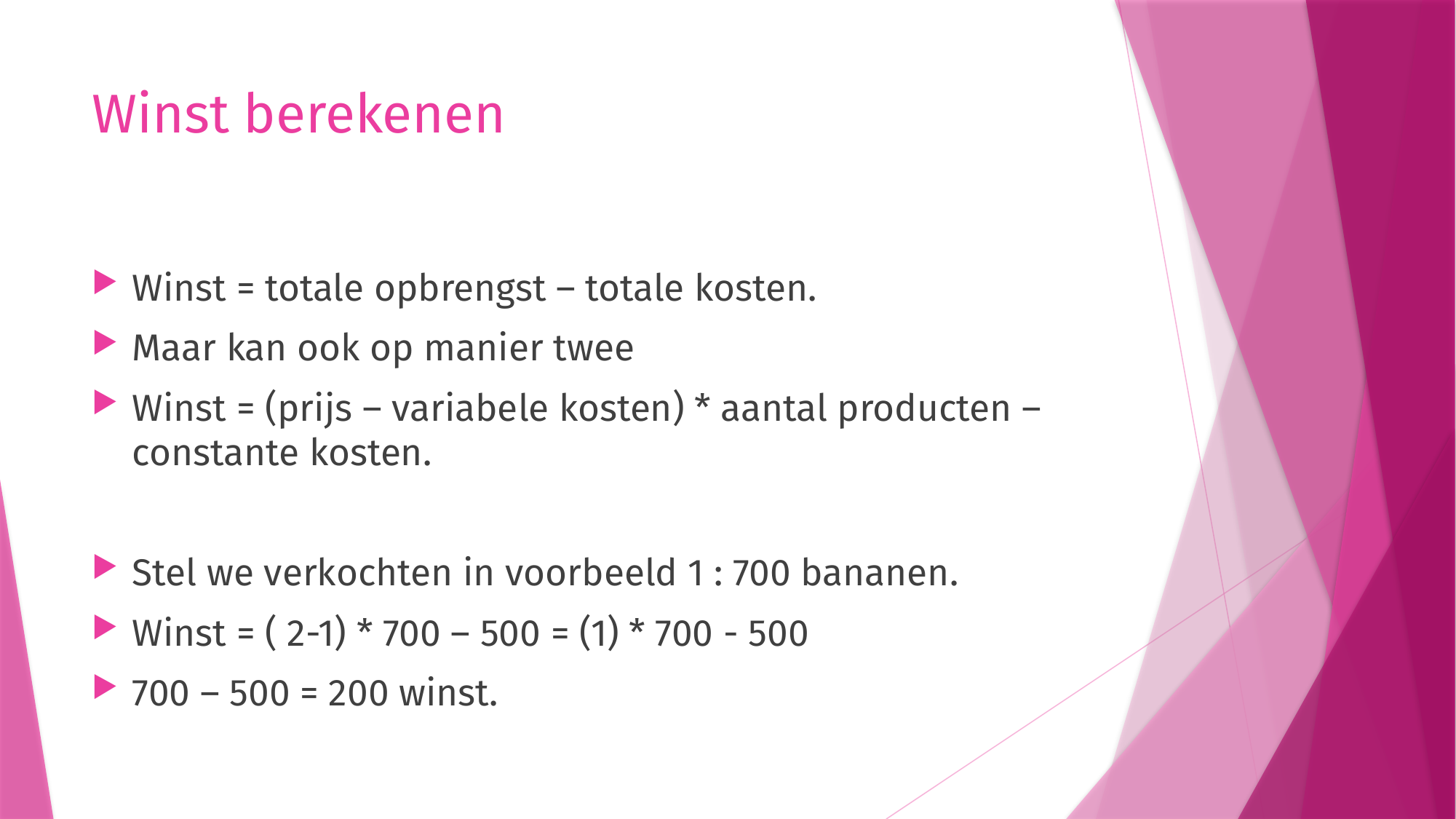

# Winst berekenen
Winst = totale opbrengst – totale kosten.
Maar kan ook op manier twee
Winst = (prijs – variabele kosten) * aantal producten – constante kosten.

Stel we verkochten in voorbeeld 1 : 700 bananen.
Winst = ( 2-1) * 700 – 500 = (1) * 700 - 500
700 – 500 = 200 winst.